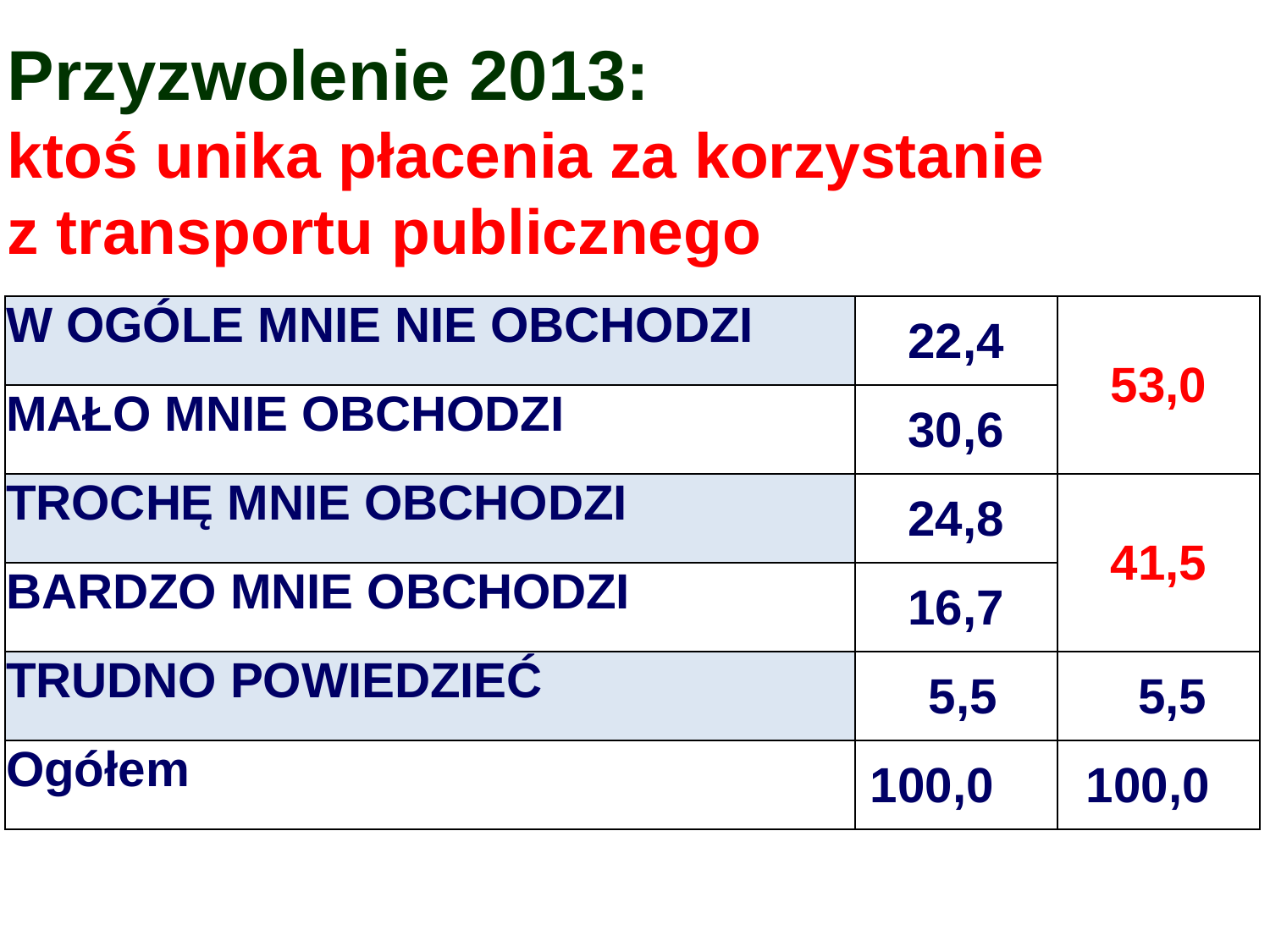

Przyzwolenie 2013:
ktoś unika płacenia za korzystanie
z transportu publicznego
| W OGÓLE MNIE NIE OBCHODZI | 22,4 | 53,0 |
| --- | --- | --- |
| MAŁO MNIE OBCHODZI | 30,6 |  |
| TROCHĘ MNIE OBCHODZI | 24,8 | 41,5 |
| BARDZO MNIE OBCHODZI | 16,7 |  |
| TRUDNO POWIEDZIEĆ | 5,5 | 5,5 |
| Ogółem | 100,0 | 100,0 |